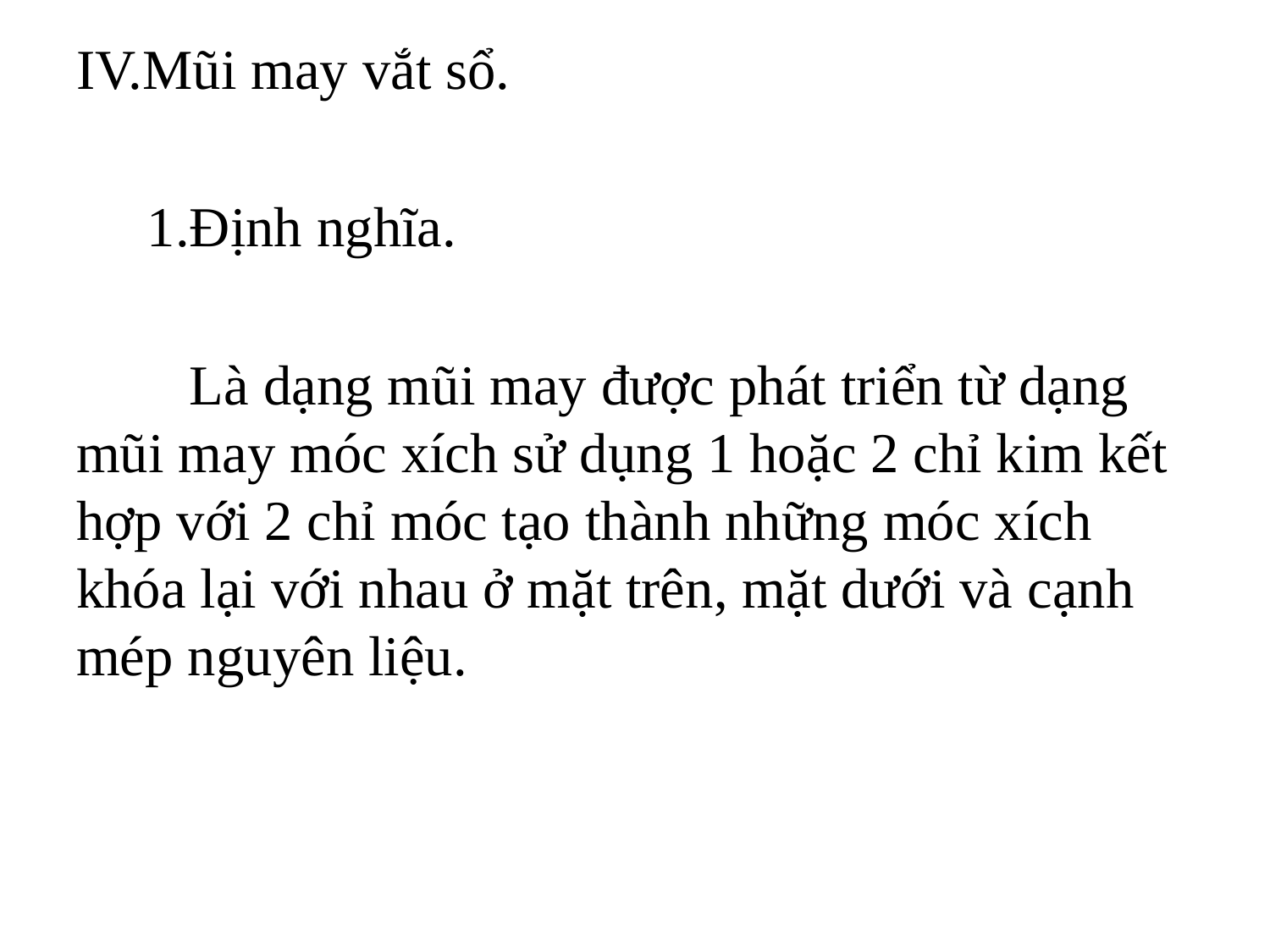

IV.Mũi may vắt sổ.

     1.Định nghĩa.

        Là dạng mũi may được phát triển từ dạng mũi may móc xích sử dụng 1 hoặc 2 chỉ kim kết hợp với 2 chỉ móc tạo thành những móc xích khóa lại với nhau ở mặt trên, mặt dưới và cạnh mép nguyên liệu.